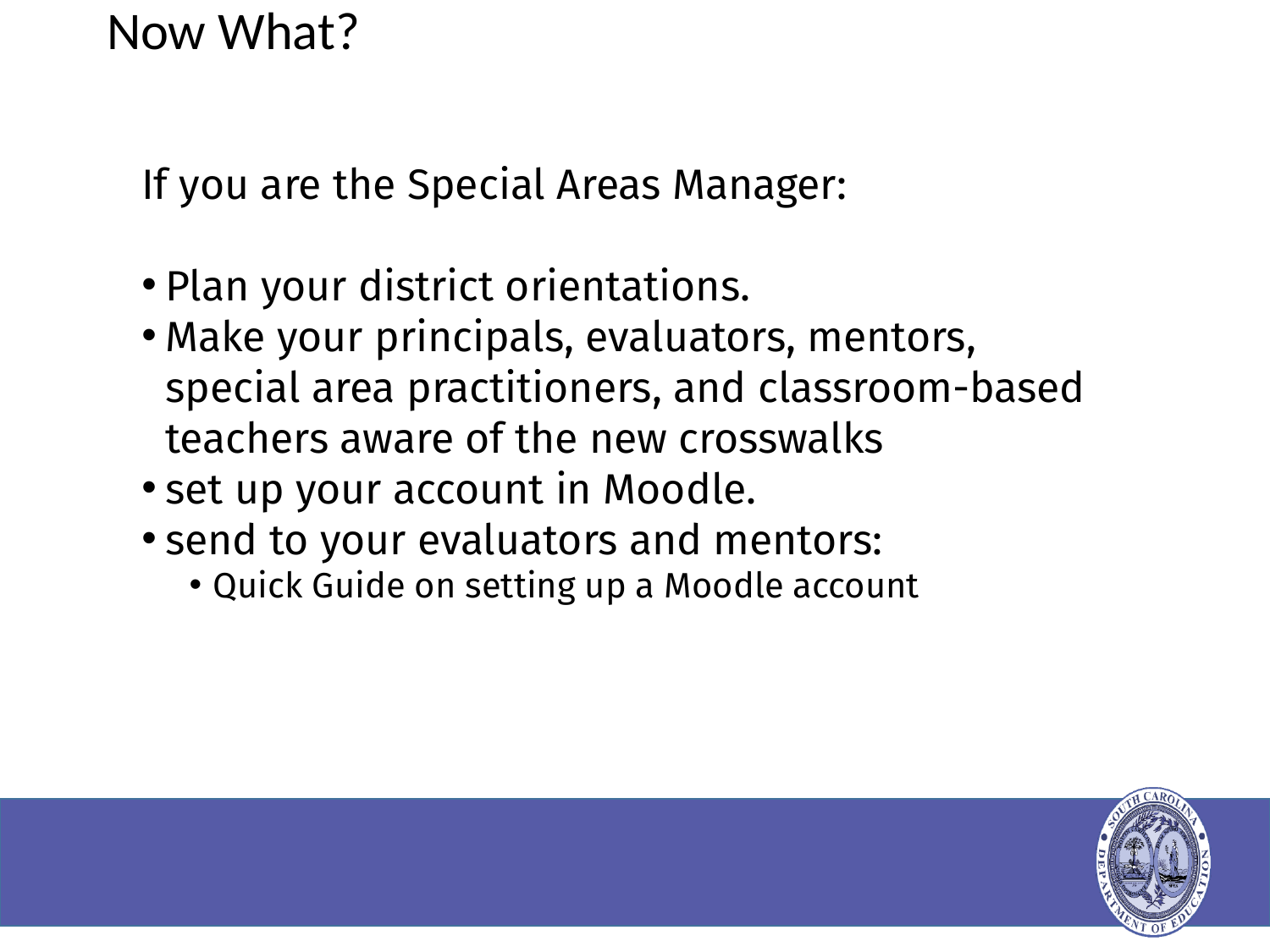

# Now What?
If you are the Special Areas Manager:

Plan your district orientations.
Make your principals, evaluators, mentors, special area practitioners, and classroom-based teachers aware of the new crosswalks
set up your account in Moodle.
send to your evaluators and mentors:
Quick Guide on setting up a Moodle account